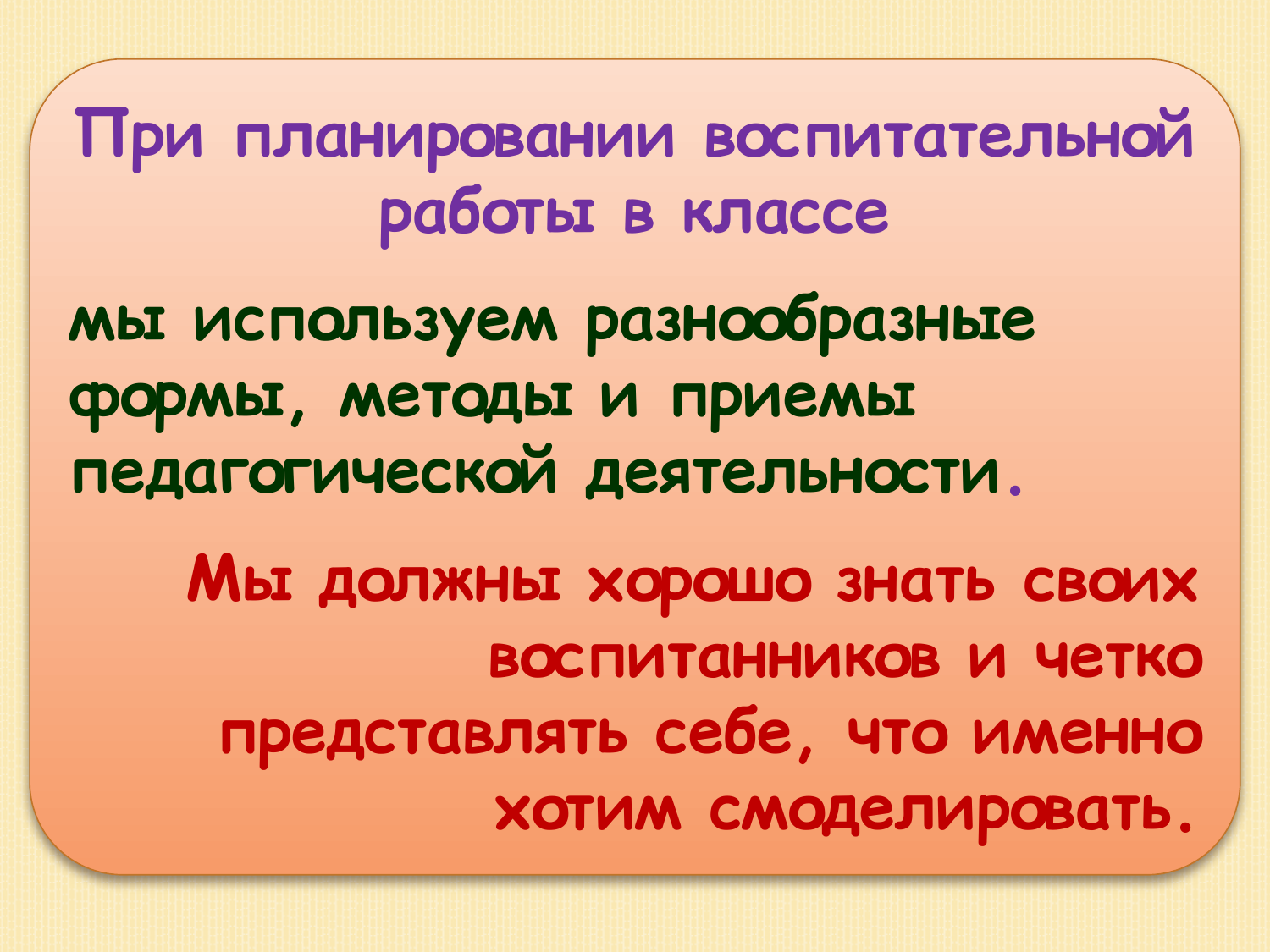

При планировании воспитательной работы в классе
мы используем разнообразные формы, методы и приемы педагогической деятельности.
Мы должны хорошо знать своих воспитанников и четко представлять себе, что именно хотим смоделировать.